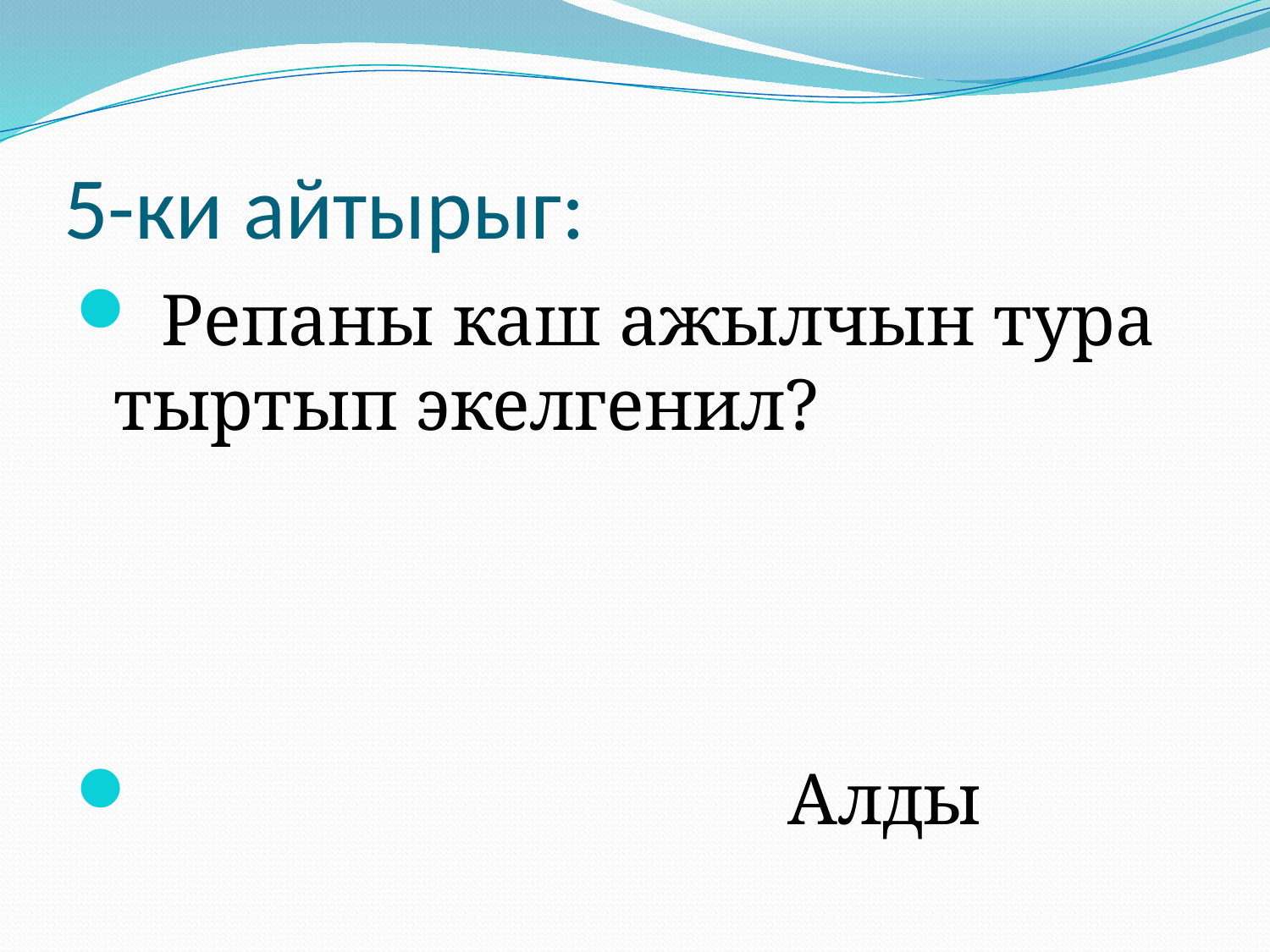

# 5-ки айтырыг:
 Репаны каш ажылчын тура тыртып экелгенил?

                                   Алды